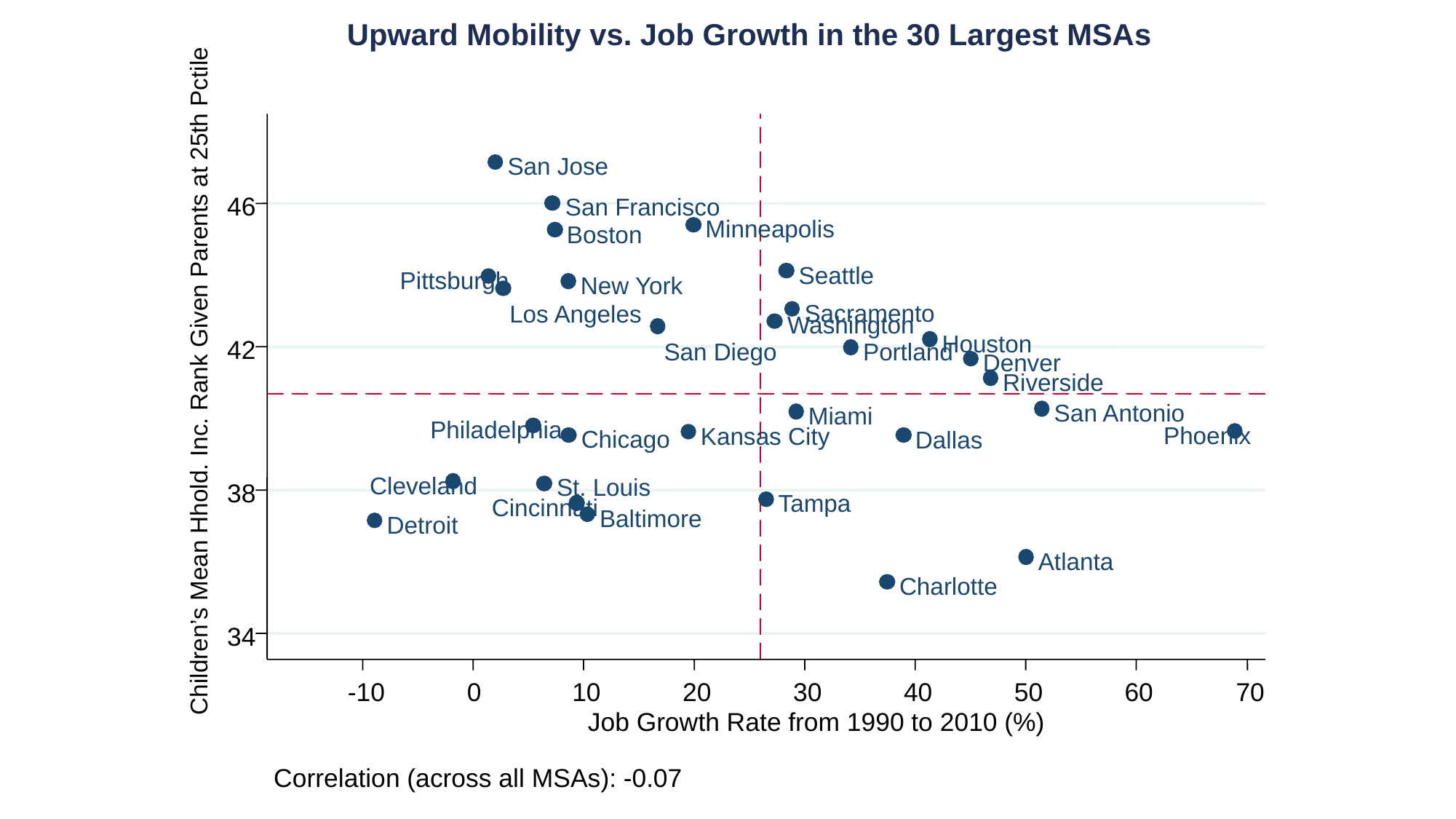

Upward Mobility vs. Job Growth in the 30 Largest MSAs

San Jose

46
San Francisco

Minneapolis

Boston

Seattle

Pittsburgh

New York

Sacramento
Los Angeles

Washington

Houston

42
San Diego
Portland

Denver

Children’s Mean Hhold. Inc. Rank Given Parents at 25th Pctile
Riverside

San Antonio
Miami

Philadelphia

Phoenix
Kansas City

Chicago
Dallas

Cleveland

St. Louis

38

Tampa

Cincinnati

Baltimore

Detroit

Atlanta

Charlotte

34

-10
0
10
20
30
40
50
60
70
Job Growth Rate from 1990 to 2010 (%)

Correlation (across all MSAs): -0.07